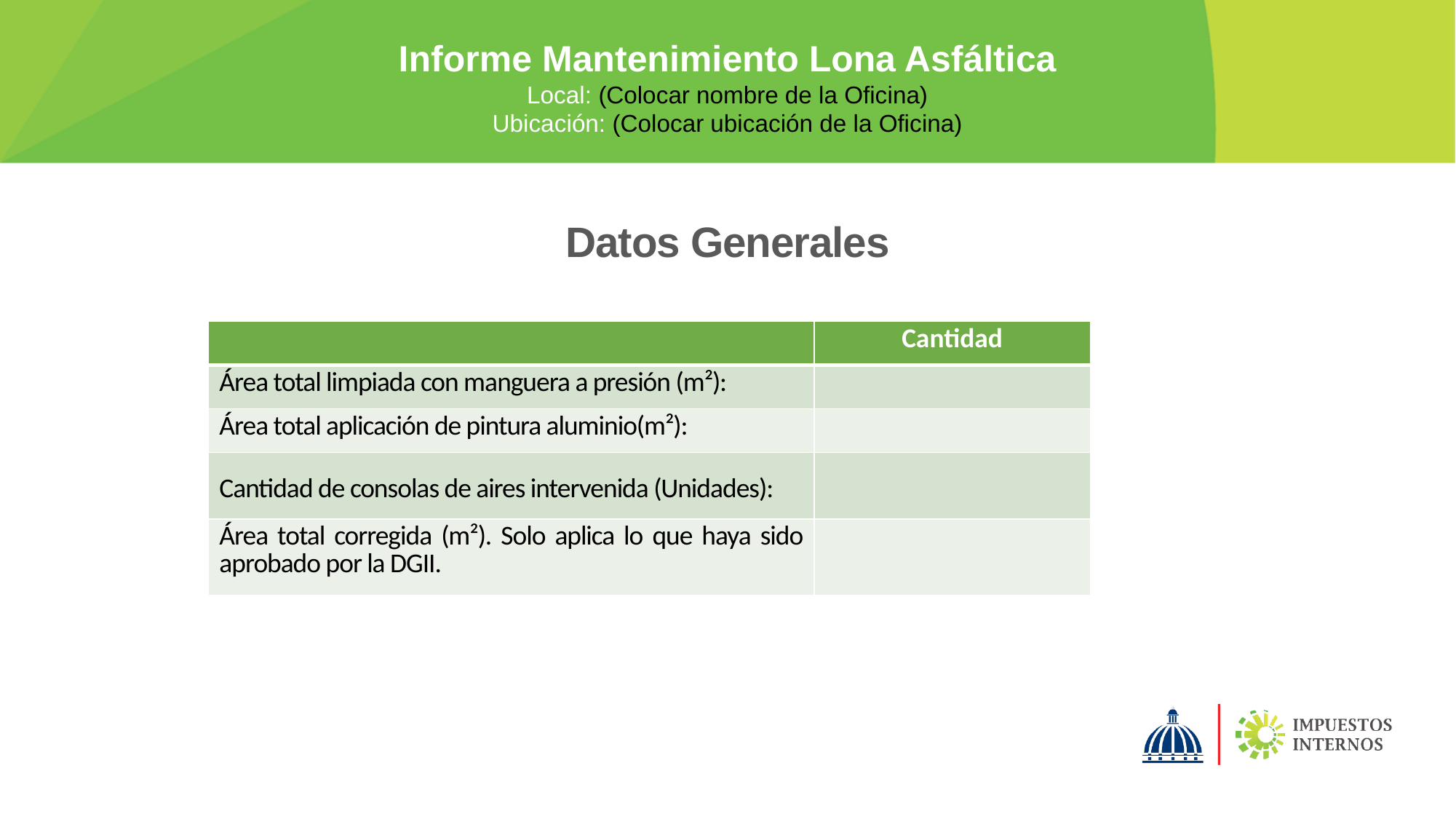

Informe Mantenimiento Lona Asfáltica
Local: (Colocar nombre de la Oficina)
Ubicación: (Colocar ubicación de la Oficina)
Datos Generales

|  | Cantidad |
| --- | --- |
| Área total limpiada con manguera a presión (m²): |  |
| Área total aplicación de pintura aluminio(m²): |  |
| Cantidad de consolas de aires intervenida (Unidades): |  |
| Área total corregida (m²). Solo aplica lo que haya sido aprobado por la DGII. |  |